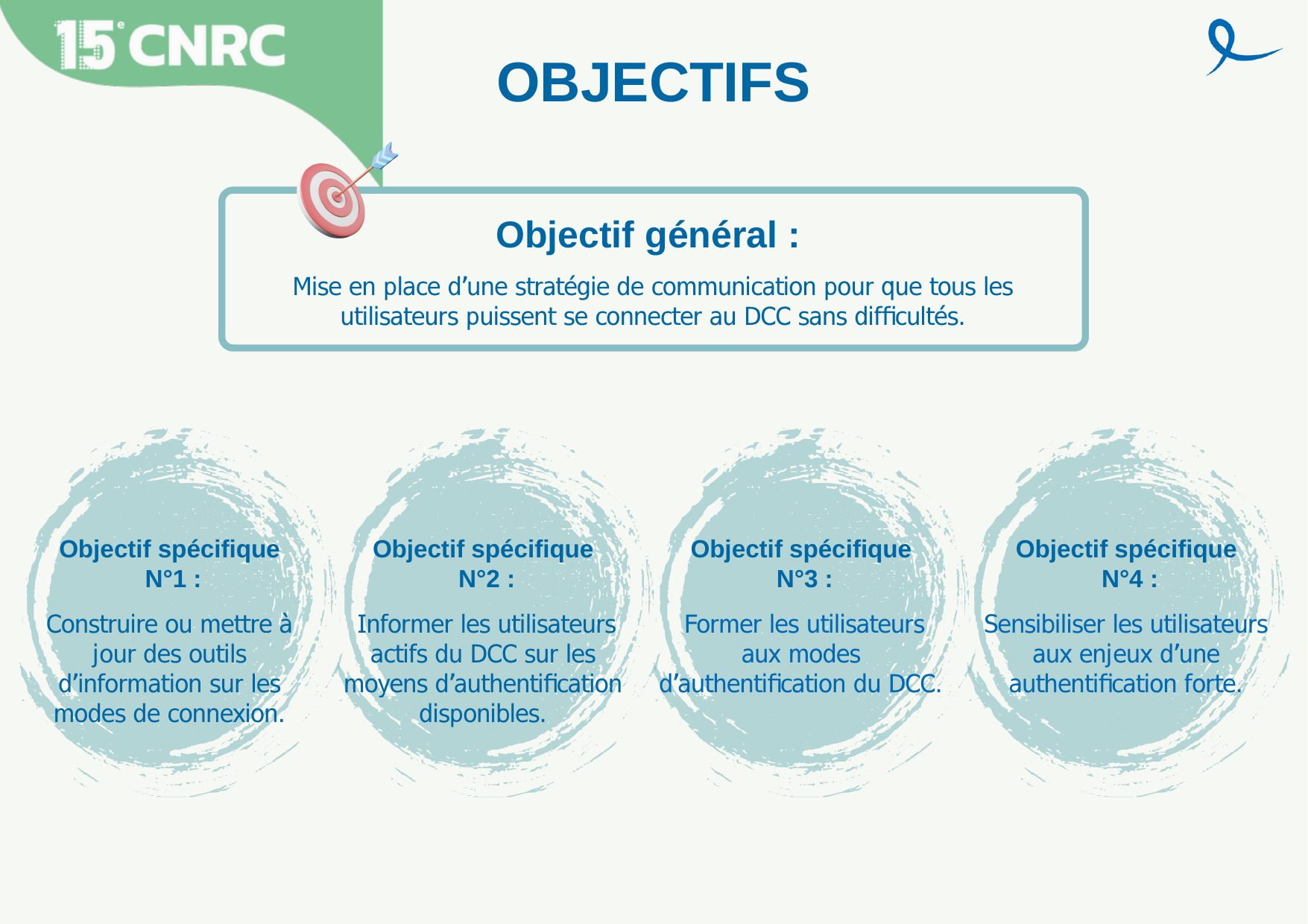

OBJECTIFS

Objectif général :

Mise en place d’une stratégie de communication pour que tous les utilisateurs puissent se connecter au DCC sans difficultés.

Objectif spécifique
 N°1 :
Construire ou mettre à jour des outils d’information sur les modes de connexion.

Objectif spécifique
 N°2 :
 Informer les utilisateurs actifs du DCC sur les moyens d’authentification disponibles.

Objectif spécifique
 N°3 :
 Former les utilisateurs aux modes d’authentification du DCC.

Objectif spécifique
 N°4 :
Sensibiliser les utilisateurs aux enjeux d’une authentification forte.